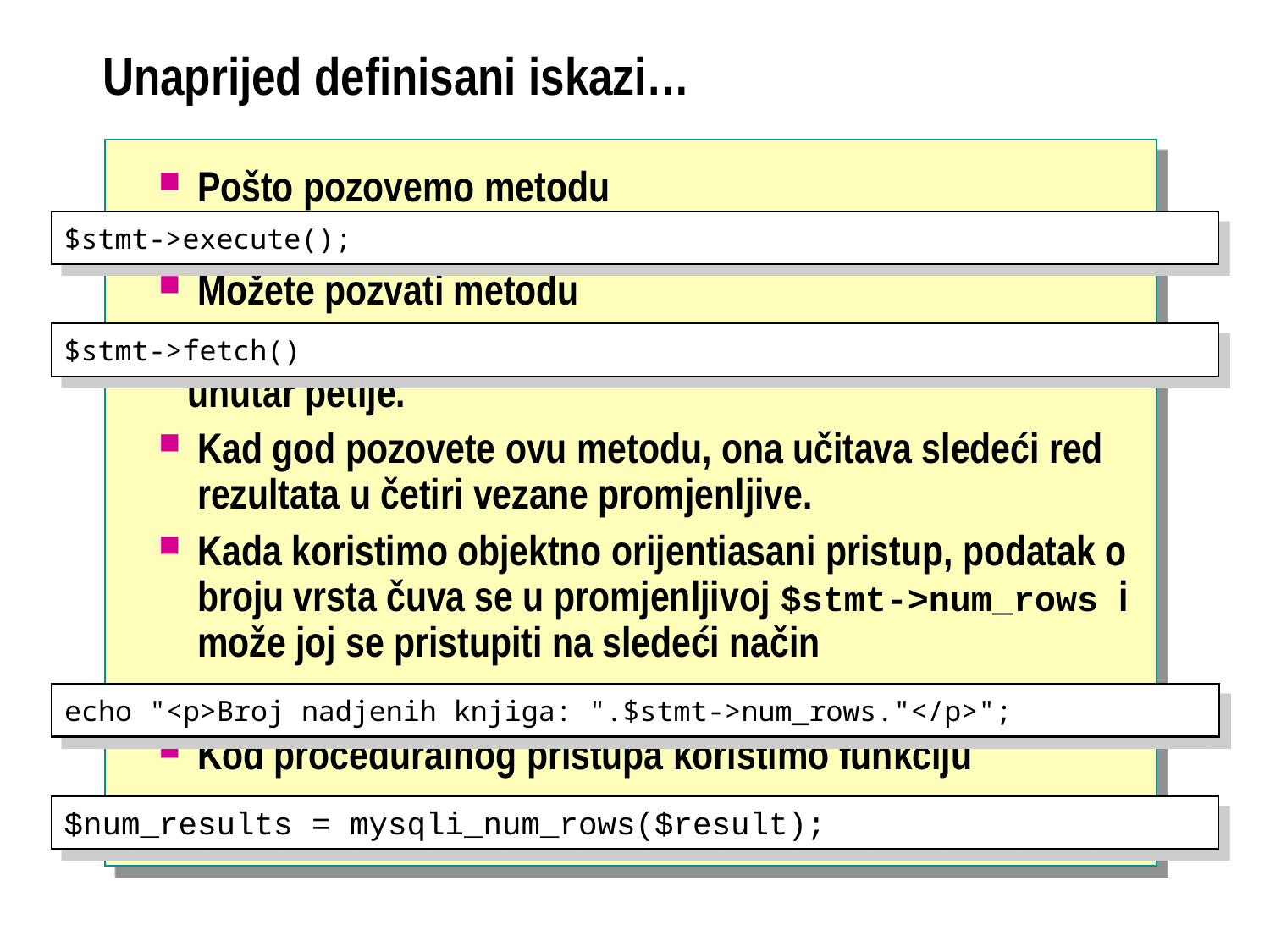

# Unaprijed definisani iskazi…
Pošto pozovemo metodu

Možete pozvati metodu

   unutar petlje.
Kad god pozovete ovu metodu, ona učitava sledeći red rezultata u četiri vezane promjenljive.
Kada koristimo objektno orijentiasani pristup, podatak o broju vrsta čuva se u promjenljivoj $stmt->num_rows i može joj se pristupiti na sledeći način

Kod proceduralnog pristupa koristimo funkciju

$stmt->execute();
$stmt->fetch()
echo "<p>Broj nadjenih knjiga: ".$stmt->num_rows."</p>";
$num_results = mysqli_num_rows($result);